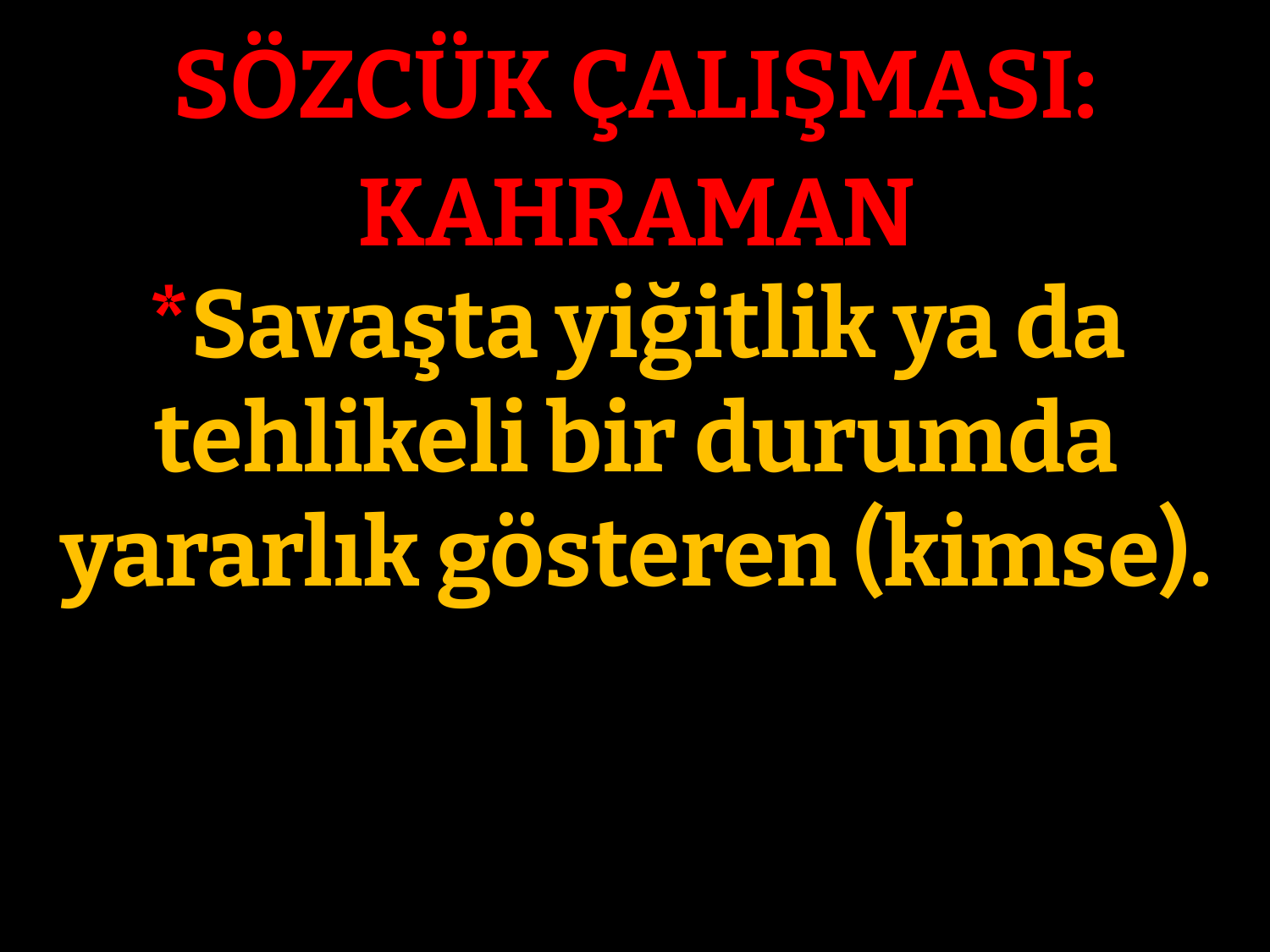

SÖZCÜK ÇALIŞMASI:
KAHRAMAN
*Savaşta yiğitlik ya da tehlikeli bir durumda yararlık gösteren (kimse).